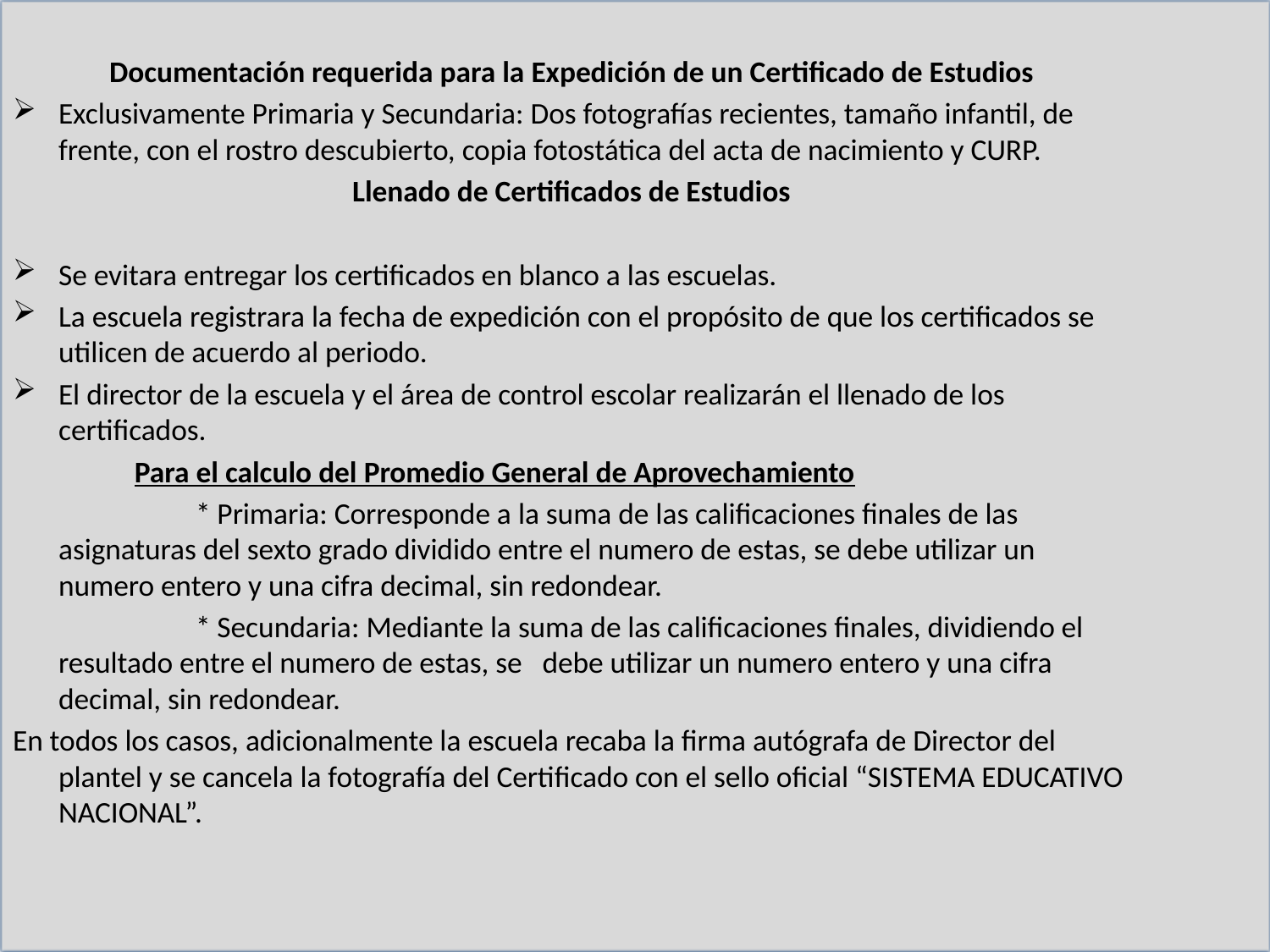

Documentación requerida para la Expedición de un Certificado de Estudios
Exclusivamente Primaria y Secundaria: Dos fotografías recientes, tamaño infantil, de frente, con el rostro descubierto, copia fotostática del acta de nacimiento y CURP.
Llenado de Certificados de Estudios

Se evitara entregar los certificados en blanco a las escuelas.
La escuela registrara la fecha de expedición con el propósito de que los certificados se utilicen de acuerdo al periodo.
El director de la escuela y el área de control escolar realizarán el llenado de los certificados.
                  Para el calculo del Promedio General de Aprovechamiento
                           * Primaria: Corresponde a la suma de las calificaciones finales de las asignaturas del sexto grado dividido entre el numero de estas, se debe utilizar un numero entero y una cifra decimal, sin redondear.
                           * Secundaria: Mediante la suma de las calificaciones finales, dividiendo el resultado entre el numero de estas, se   debe utilizar un numero entero y una cifra decimal, sin redondear.
En todos los casos, adicionalmente la escuela recaba la firma autógrafa de Director del plantel y se cancela la fotografía del Certificado con el sello oficial “SISTEMA EDUCATIVO NACIONAL”.